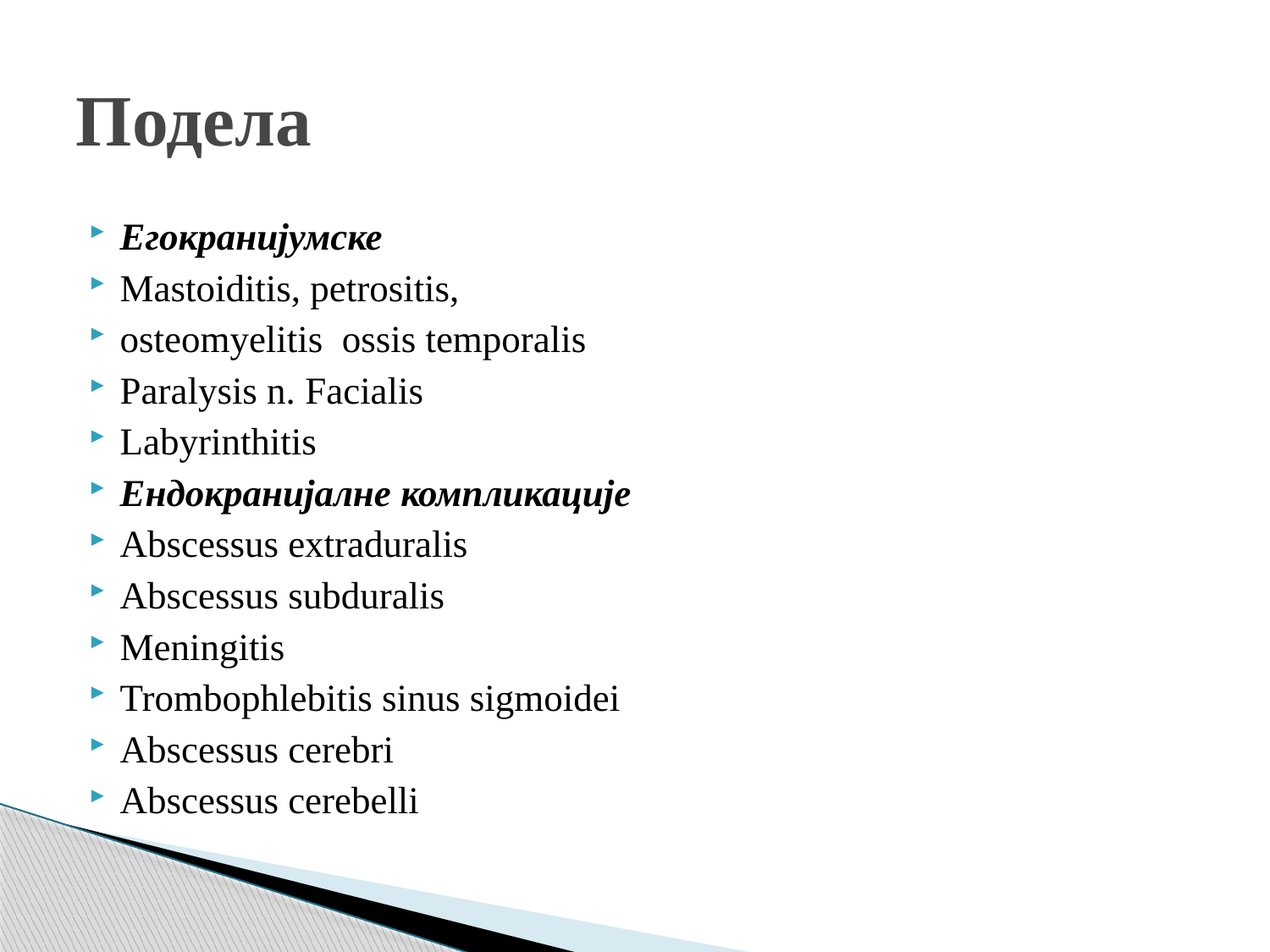

# Подела
Егокранијумске
Mastoiditis, petrositis,
osteomyelitis  ossis temporalis
Paralysis n. Facialis
Labyrinthitis
Ендокранијалне компликације
Abscessus extraduralis
Abscessus subduralis
Meningitis
Trombophlebitis sinus sigmoidei
Abscessus cerebri
Abscessus cerebelli